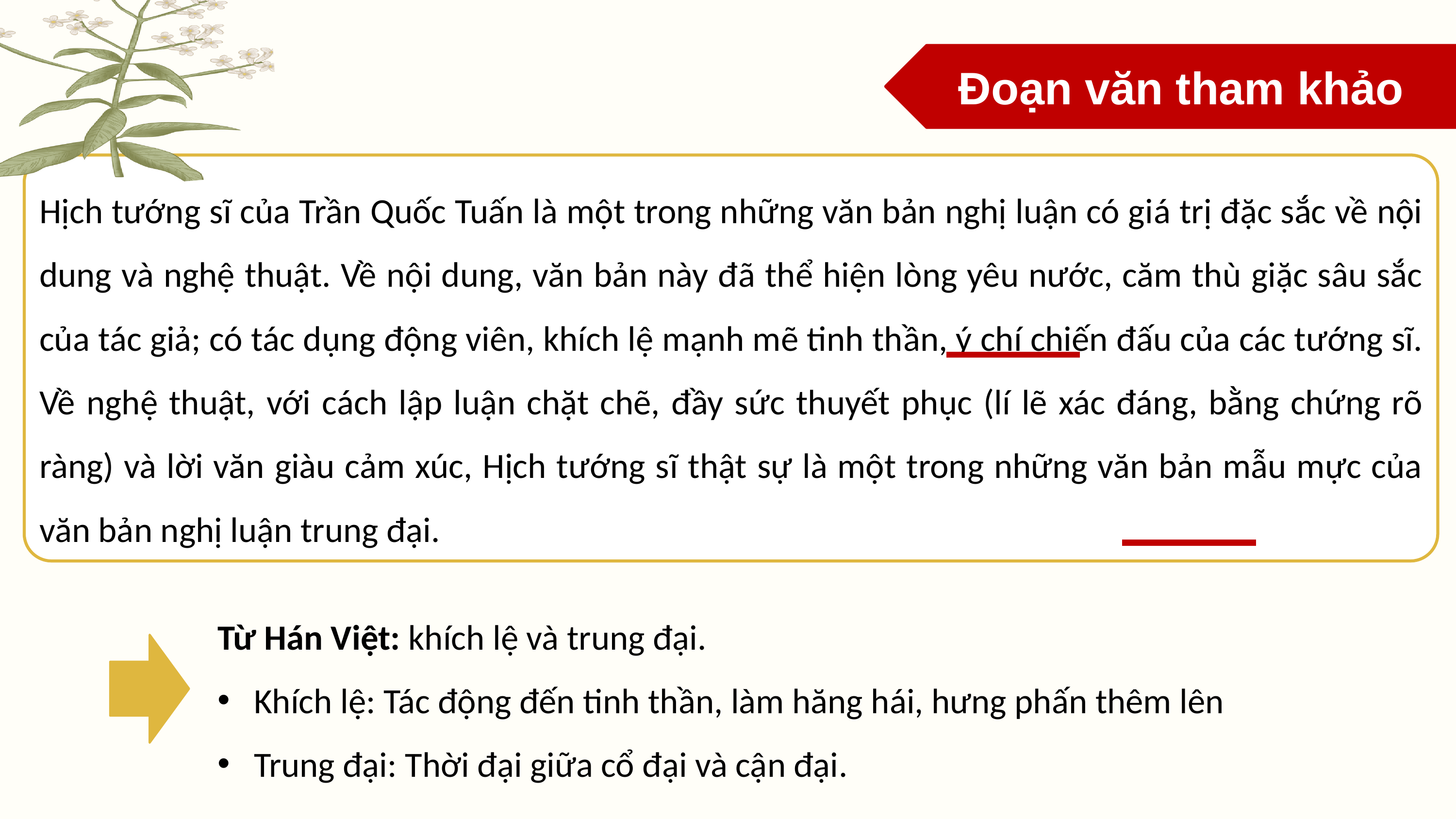

Đoạn văn tham khảo
Hịch tướng sĩ của Trần Quốc Tuấn là một trong những văn bản nghị luận có giá trị đặc sắc về nội dung và nghệ thuật. Về nội dung, văn bản này đã thể hiện lòng yêu nước, căm thù giặc sâu sắc của tác giả; có tác dụng động viên, khích lệ mạnh mẽ tinh thần, ý chí chiến đấu của các tướng sĩ. Về nghệ thuật, với cách lập luận chặt chẽ, đầy sức thuyết phục (lí lẽ xác đáng, bằng chứng rõ ràng) và lời văn giàu cảm xúc, Hịch tướng sĩ thật sự là một trong những văn bản mẫu mực của văn bản nghị luận trung đại.
Từ Hán Việt: khích lệ và trung đại.
Khích lệ: Tác động đến tinh thần, làm hăng hái, hưng phấn thêm lên
Trung đại: Thời đại giữa cổ đại và cận đại.